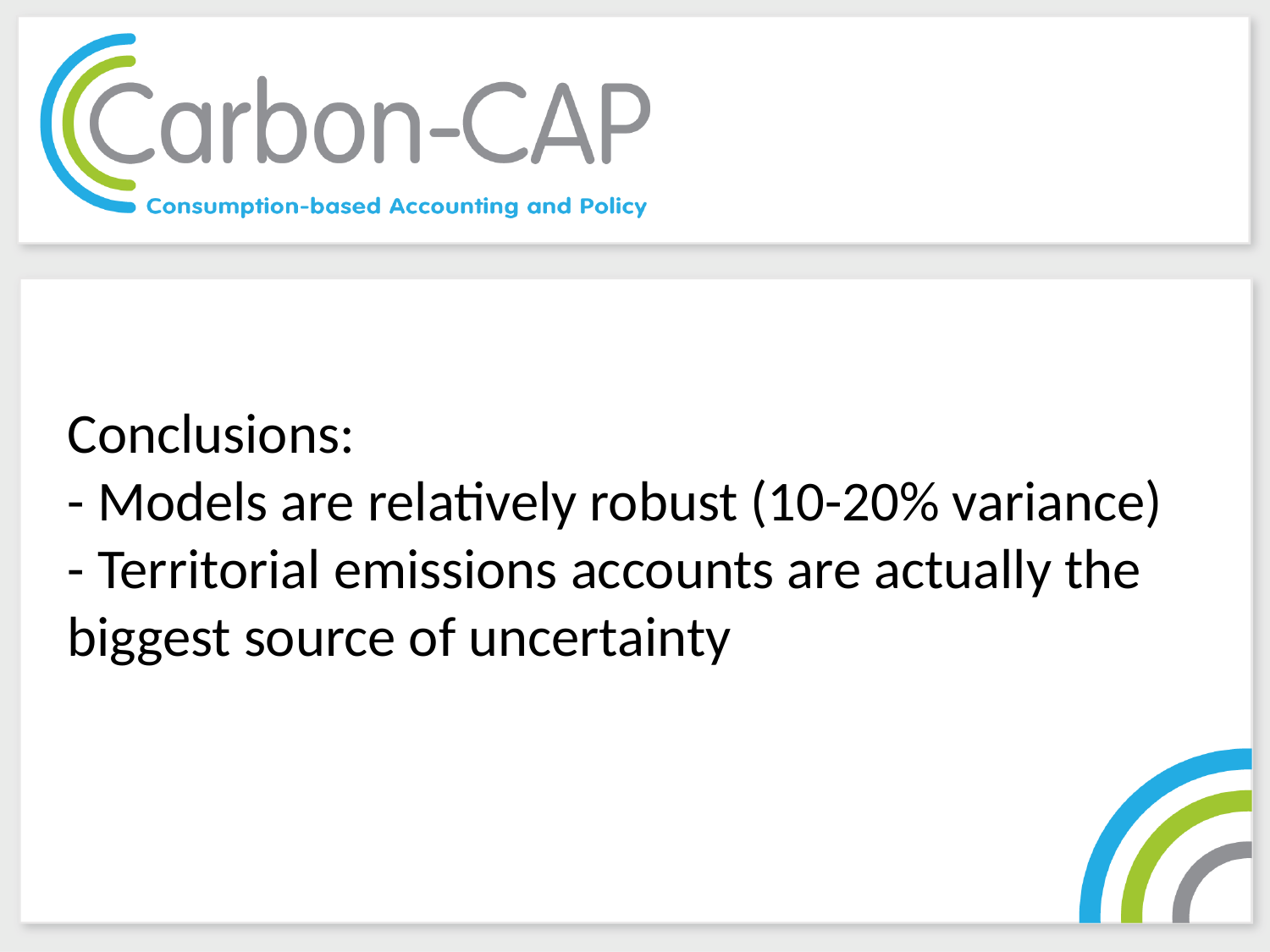

Conclusions:
- Models are relatively robust (10-20% variance)
- Territorial emissions accounts are actually the biggest source of uncertainty